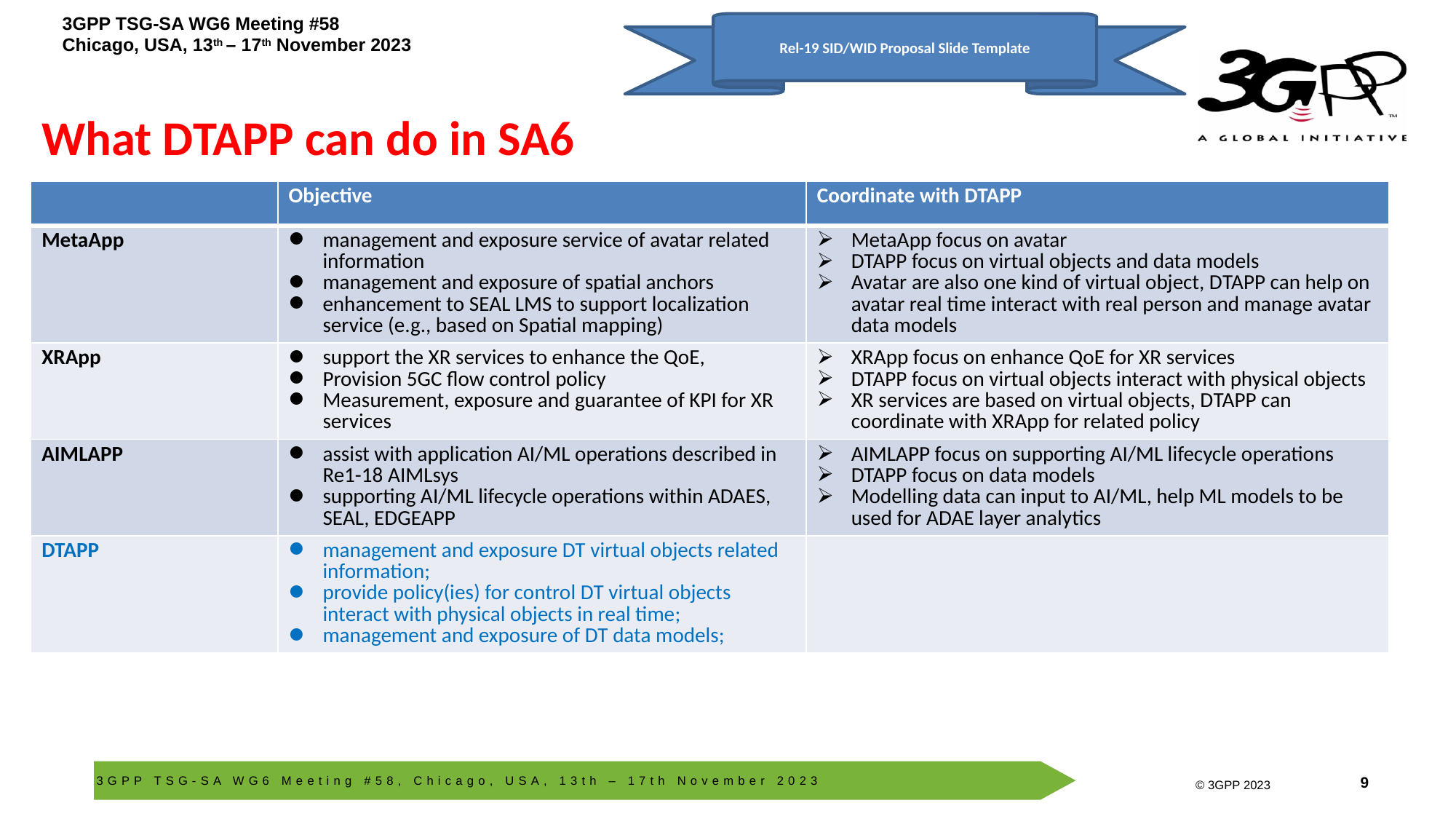

Rel-19 SID/WID Proposal Slide Template
# What DTAPP can do in SA6
|  | Objective | Coordinate with DTAPP |
| --- | --- | --- |
| MetaApp | management and exposure service of avatar related information management and exposure of spatial anchors enhancement to SEAL LMS to support localization service (e.g., based on Spatial mapping) | MetaApp focus on avatar DTAPP focus on virtual objects and data models Avatar are also one kind of virtual object, DTAPP can help on avatar real time interact with real person and manage avatar data models |
| XRApp | support the XR services to enhance the QoE, Provision 5GC flow control policy Measurement, exposure and guarantee of KPI for XR services | XRApp focus on enhance QoE for XR services DTAPP focus on virtual objects interact with physical objects XR services are based on virtual objects, DTAPP can coordinate with XRApp for related policy |
| AIMLAPP | assist with application AI/ML operations described in Re1-18 AIMLsys supporting AI/ML lifecycle operations within ADAES, SEAL, EDGEAPP | AIMLAPP focus on supporting AI/ML lifecycle operations DTAPP focus on data models Modelling data can input to AI/ML, help ML models to be used for ADAE layer analytics |
| DTAPP | management and exposure DT virtual objects related information; provide policy(ies) for control DT virtual objects interact with physical objects in real time; management and exposure of DT data models; |  |